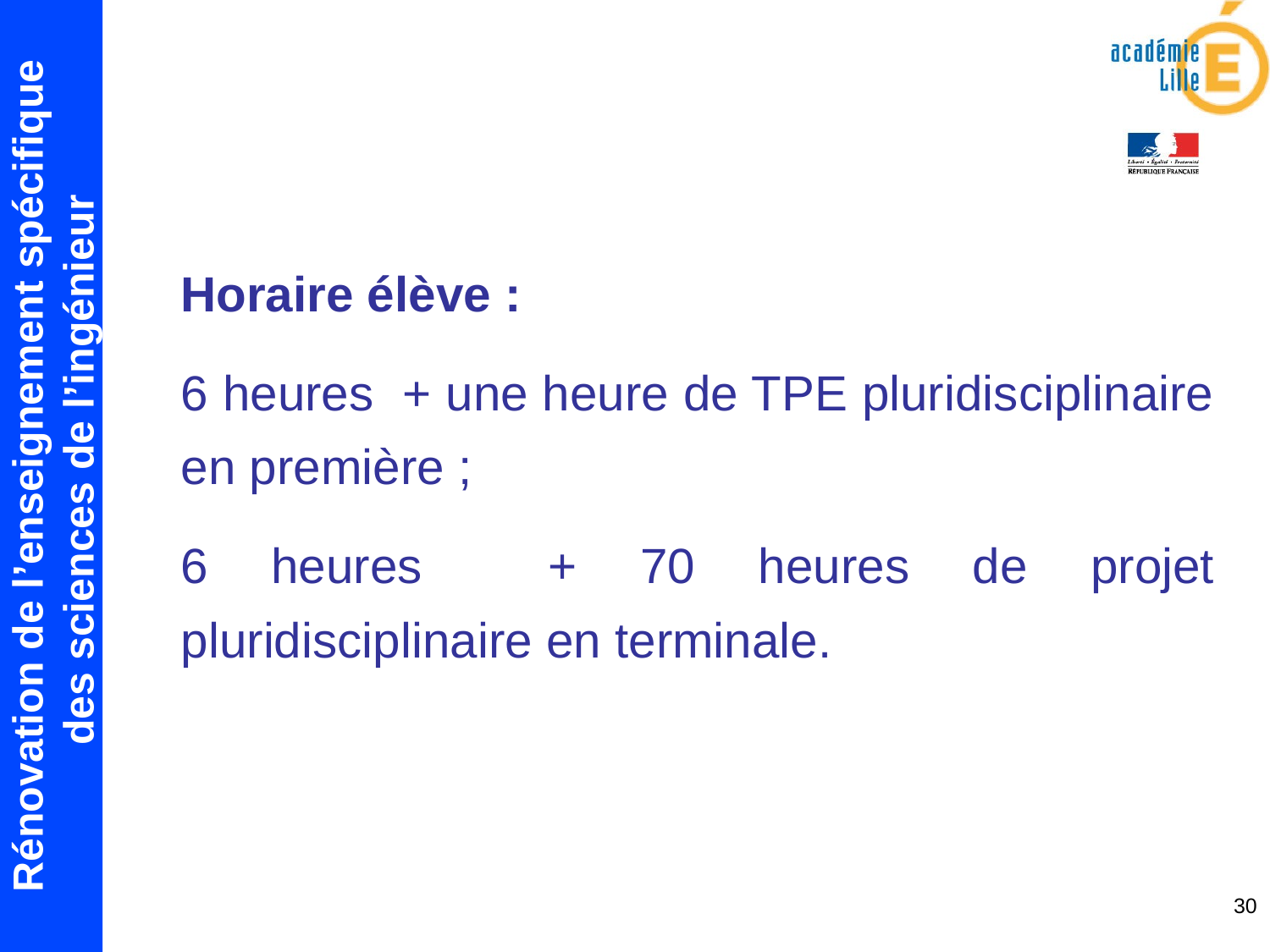

Horaire élève :
6 heures  + une heure de TPE pluridisciplinaire en première ;
6 heures  + 70 heures de projet pluridisciplinaire en terminale.
30